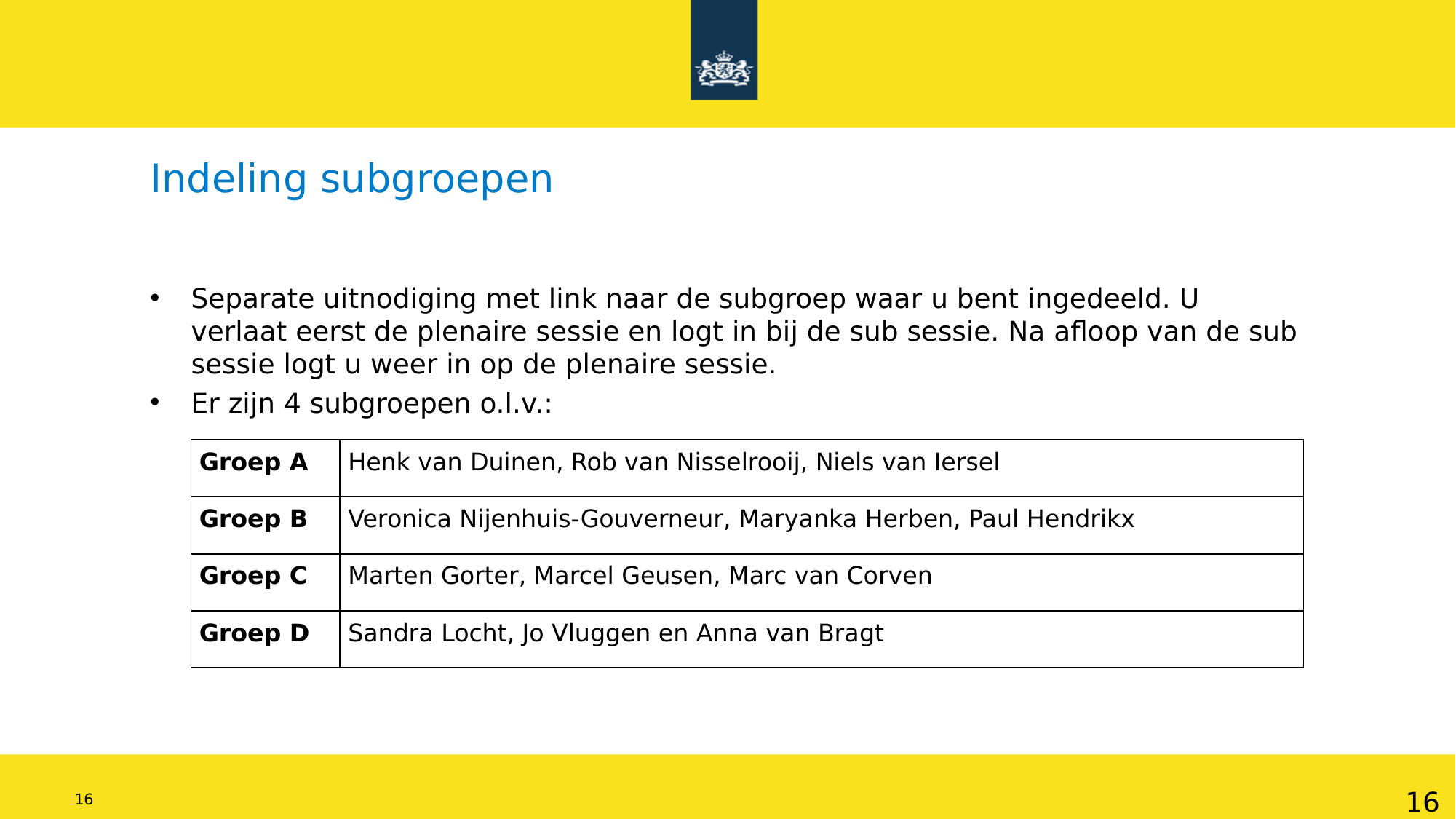

Indeling subgroepen
Separate uitnodiging met link naar de subgroep waar u bent ingedeeld. U verlaat eerst de plenaire sessie en logt in bij de sub sessie. Na afloop van de sub sessie logt u weer in op de plenaire sessie.
Er zijn 4 subgroepen o.l.v.:

| Groep A | Henk van Duinen, Rob van Nisselrooij, Niels van Iersel |
| --- | --- |
| Groep B | Veronica Nijenhuis-Gouverneur, Maryanka Herben, Paul Hendrikx |
| Groep C | Marten Gorter, Marcel Geusen, Marc van Corven |
| Groep D | Sandra Locht, Jo Vluggen en Anna van Bragt |
16